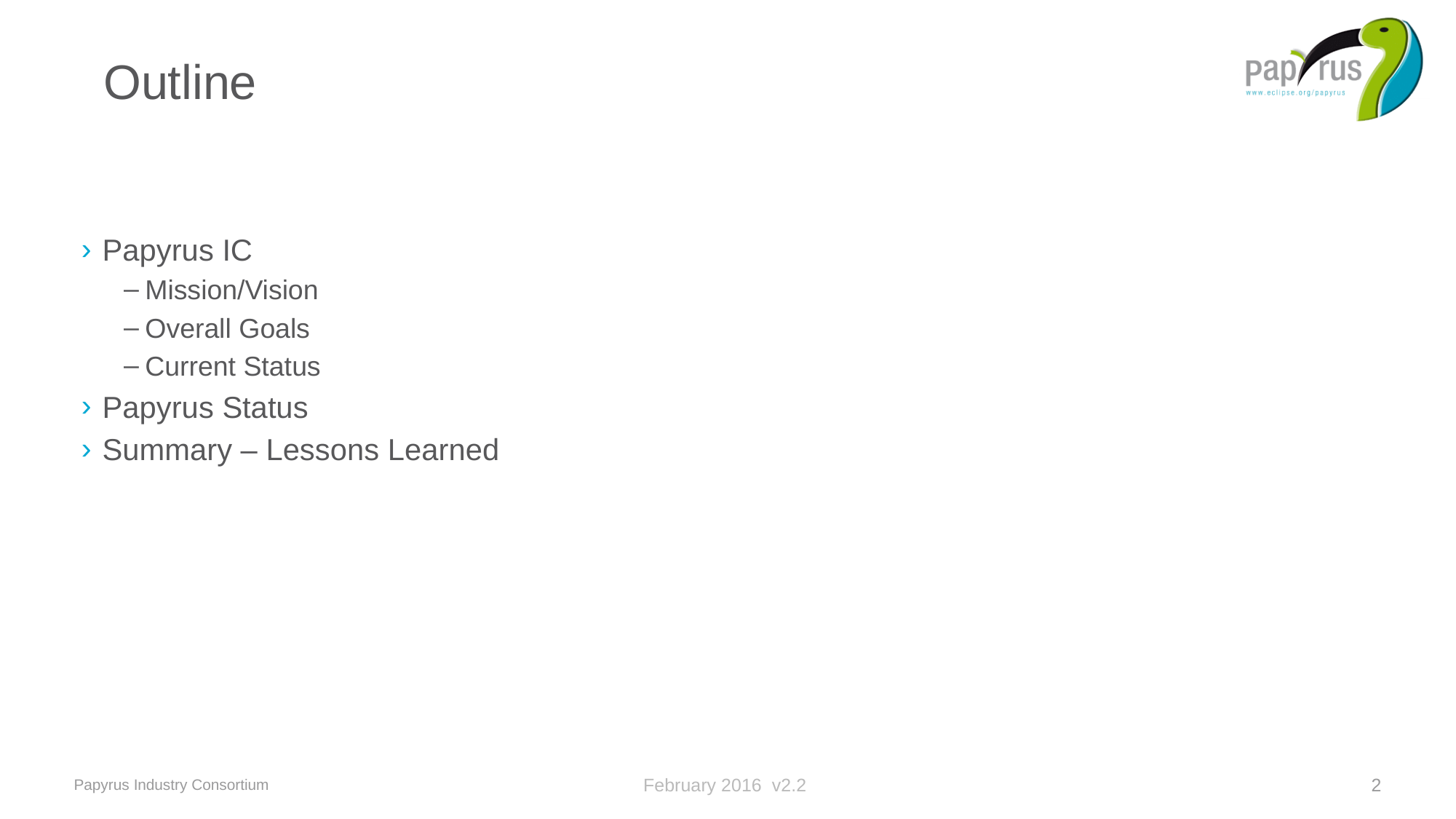

# Outline
Papyrus IC
Mission/Vision
Overall Goals
Current Status
Papyrus Status
Summary – Lessons Learned

Papyrus Industry Consortium
February 2016  v2.2
2